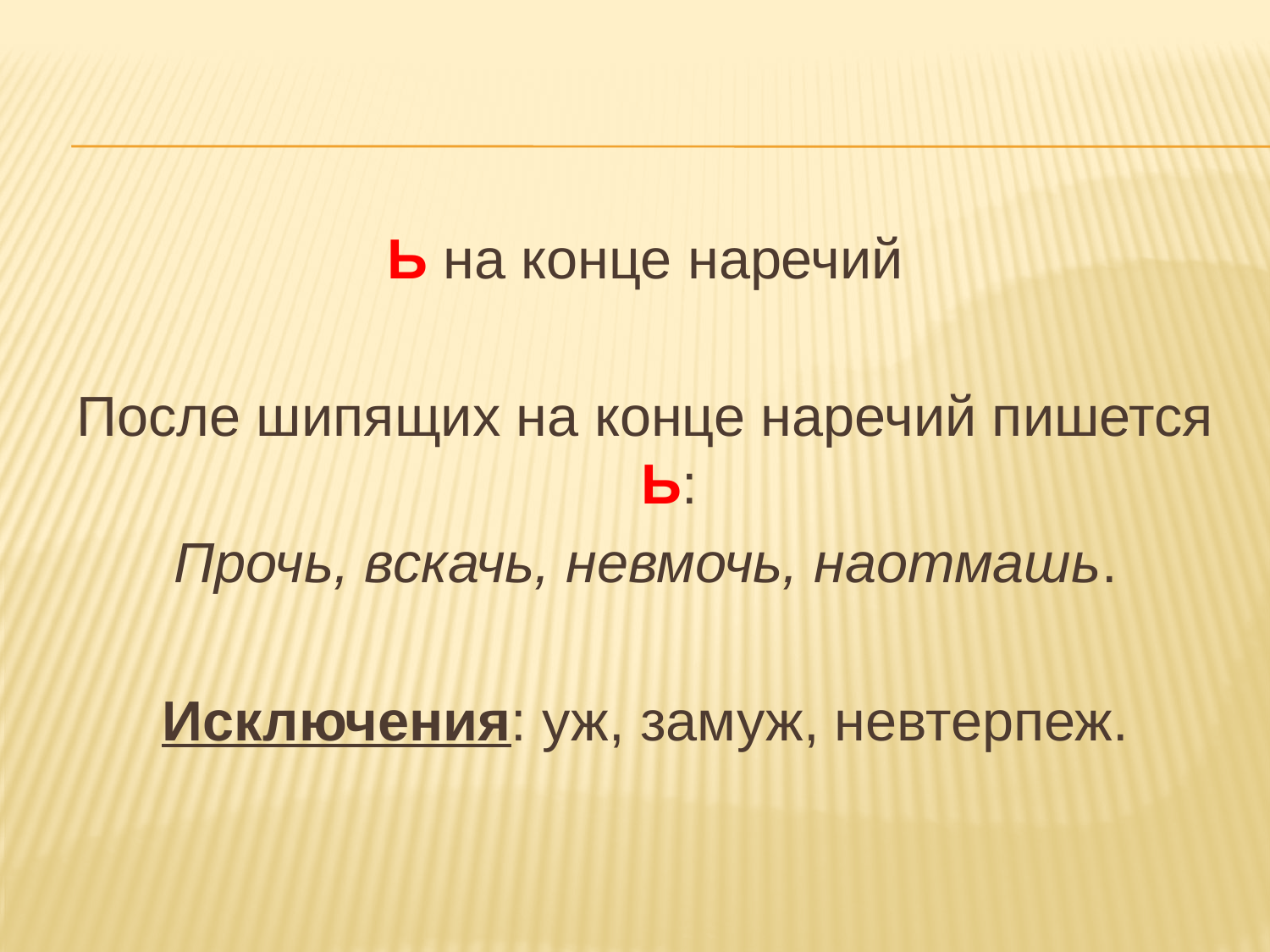

Ь на конце наречий

После шипящих на конце наречий пишется Ь:
Прочь, вскачь, невмочь, наотмашь.

Исключения: уж, замуж, невтерпеж.